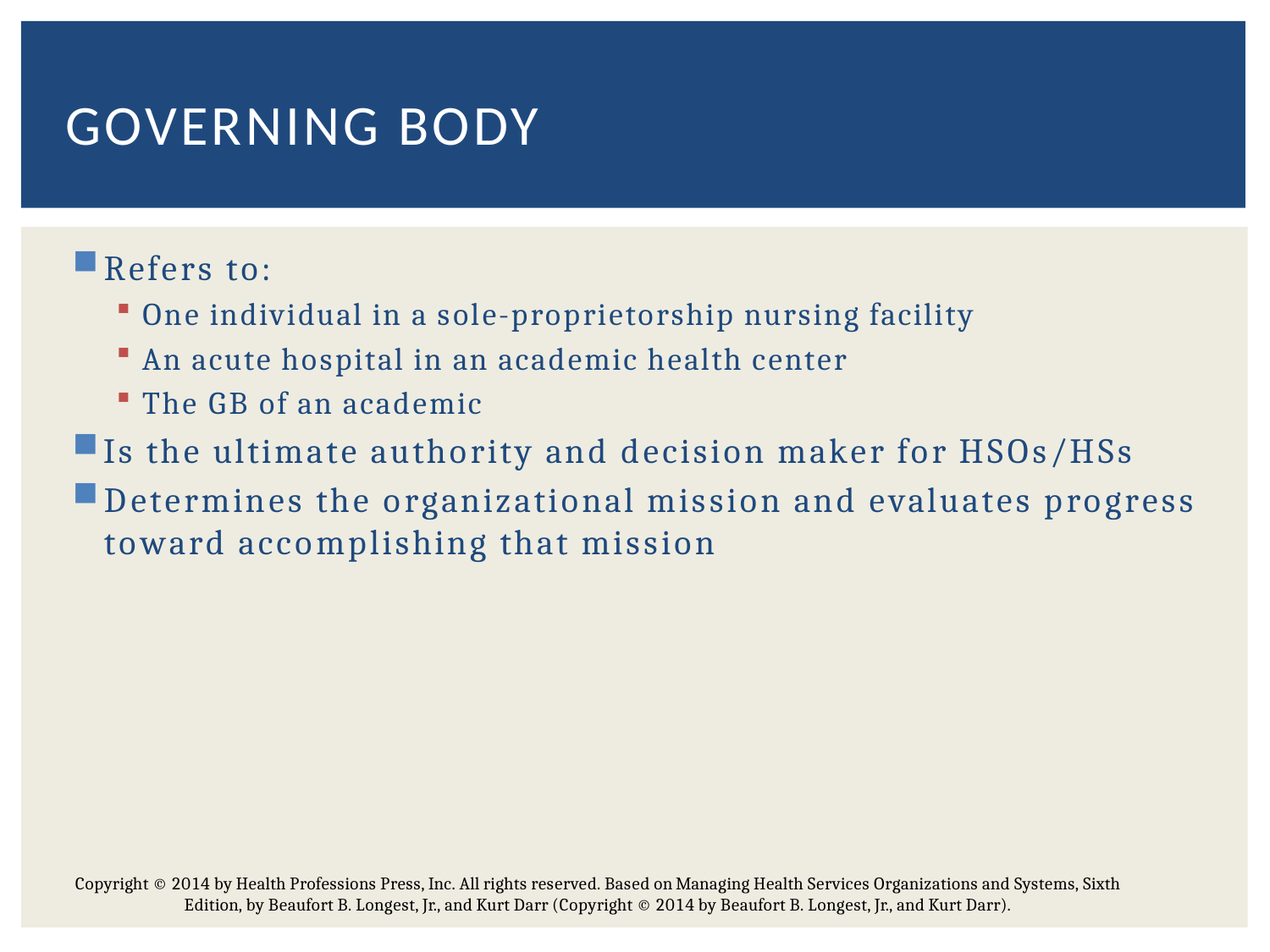

# Governing body
Refers to:
One individual in a sole-proprietorship nursing facility
An acute hospital in an academic health center
The GB of an academic
Is the ultimate authority and decision maker for HSOs/HSs
Determines the organizational mission and evaluates progress toward accomplishing that mission

Copyright © 2014 by Health Professions Press, Inc. All rights reserved. Based on Managing Health Services Organizations and Systems, Sixth Edition, by Beaufort B. Longest, Jr., and Kurt Darr (Copyright © 2014 by Beaufort B. Longest, Jr., and Kurt Darr).